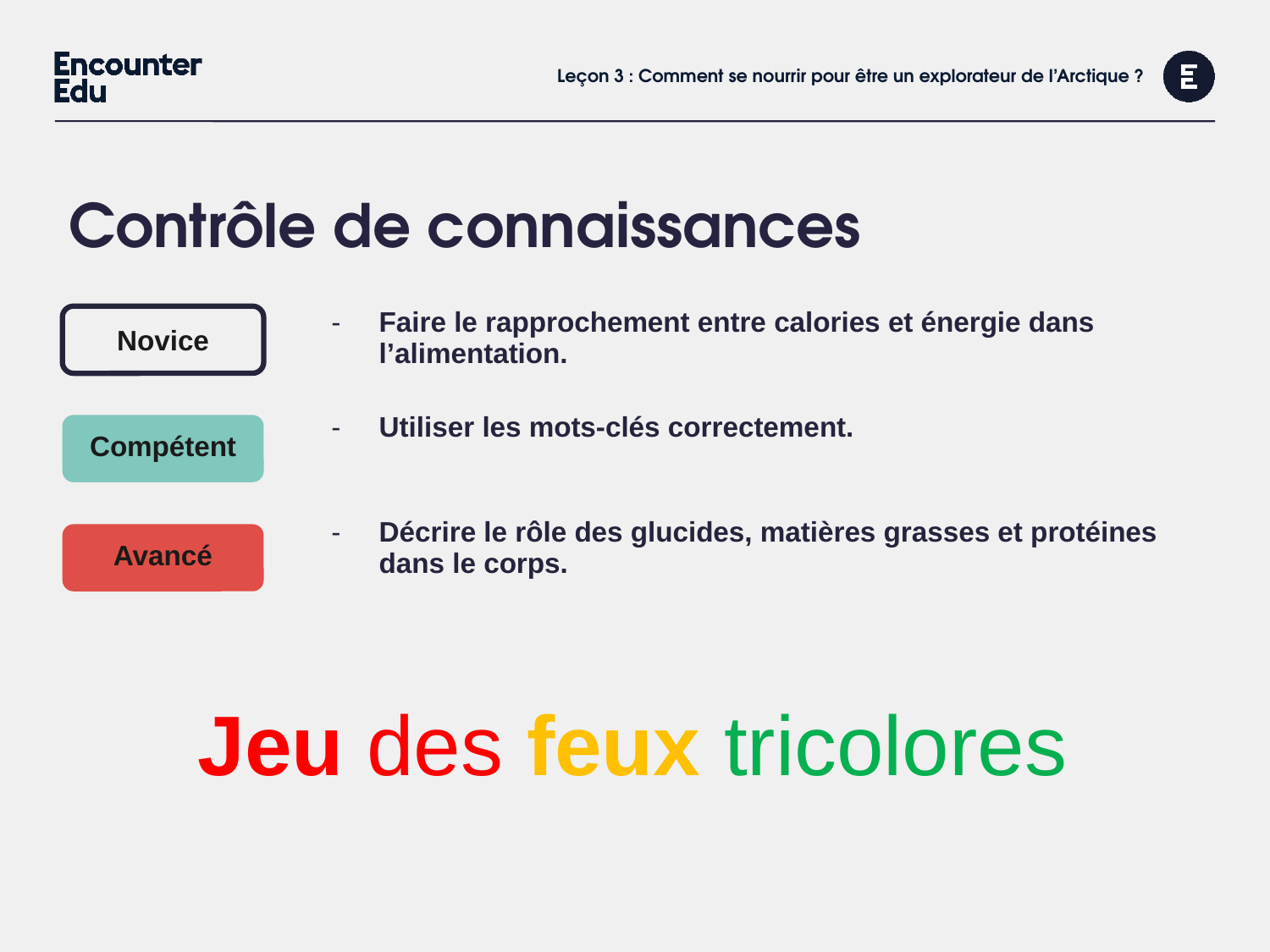

# Leçon 3 : Comment se nourrir pour être un explorateur de l’Arctique ?
Contrôle de connaissances
Novice
| Faire le rapprochement entre calories et énergie dans l’alimentation. |
| --- |
| Utiliser les mots-clés correctement. |
| Décrire le rôle des glucides, matières grasses et protéines dans le corps. |
Compétent
Avancé
Jeu des feux tricolores